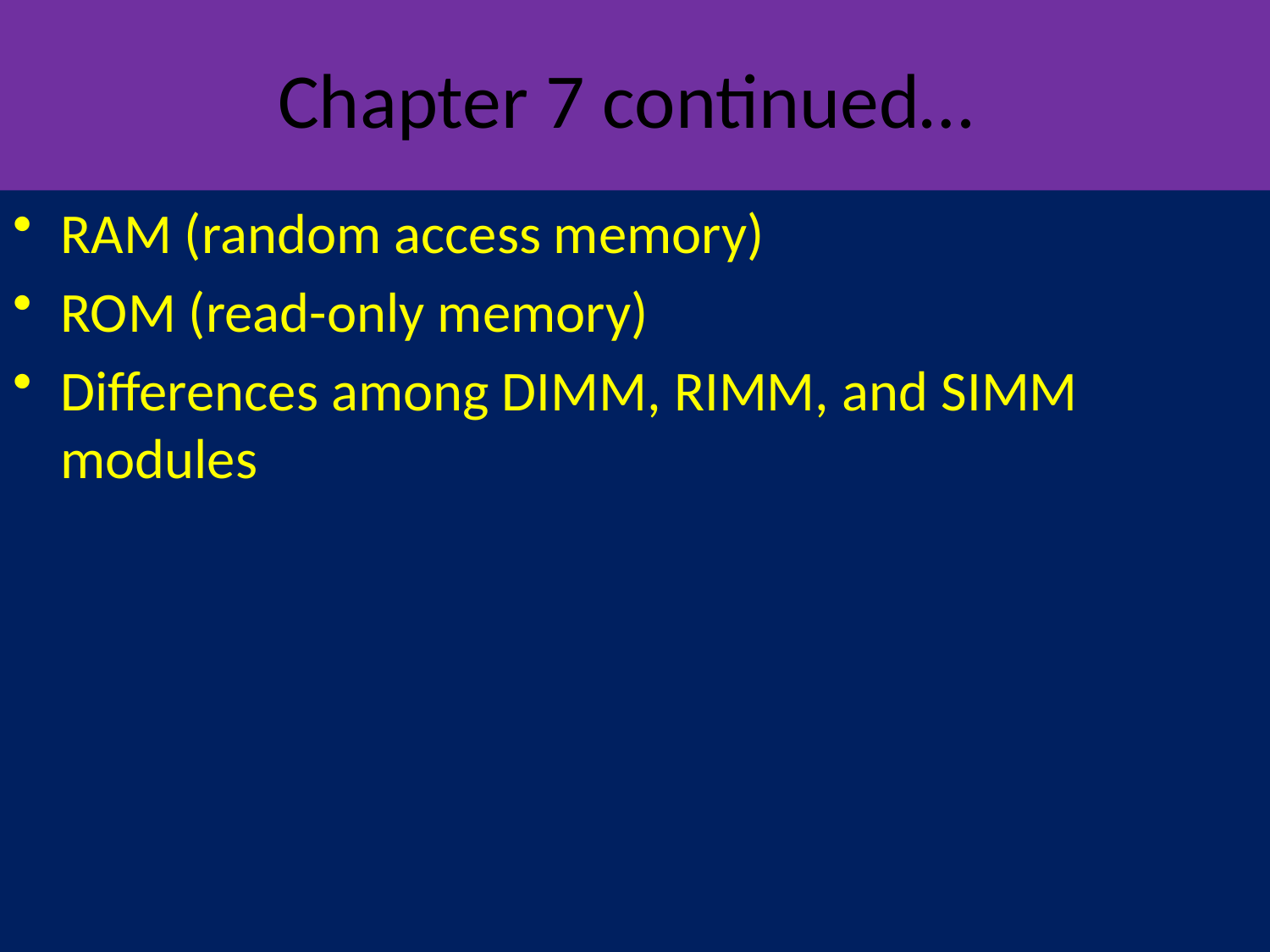

# Chapter 7 continued…
RAM (random access memory)
ROM (read-only memory)
Differences among DIMM, RIMM, and SIMM modules